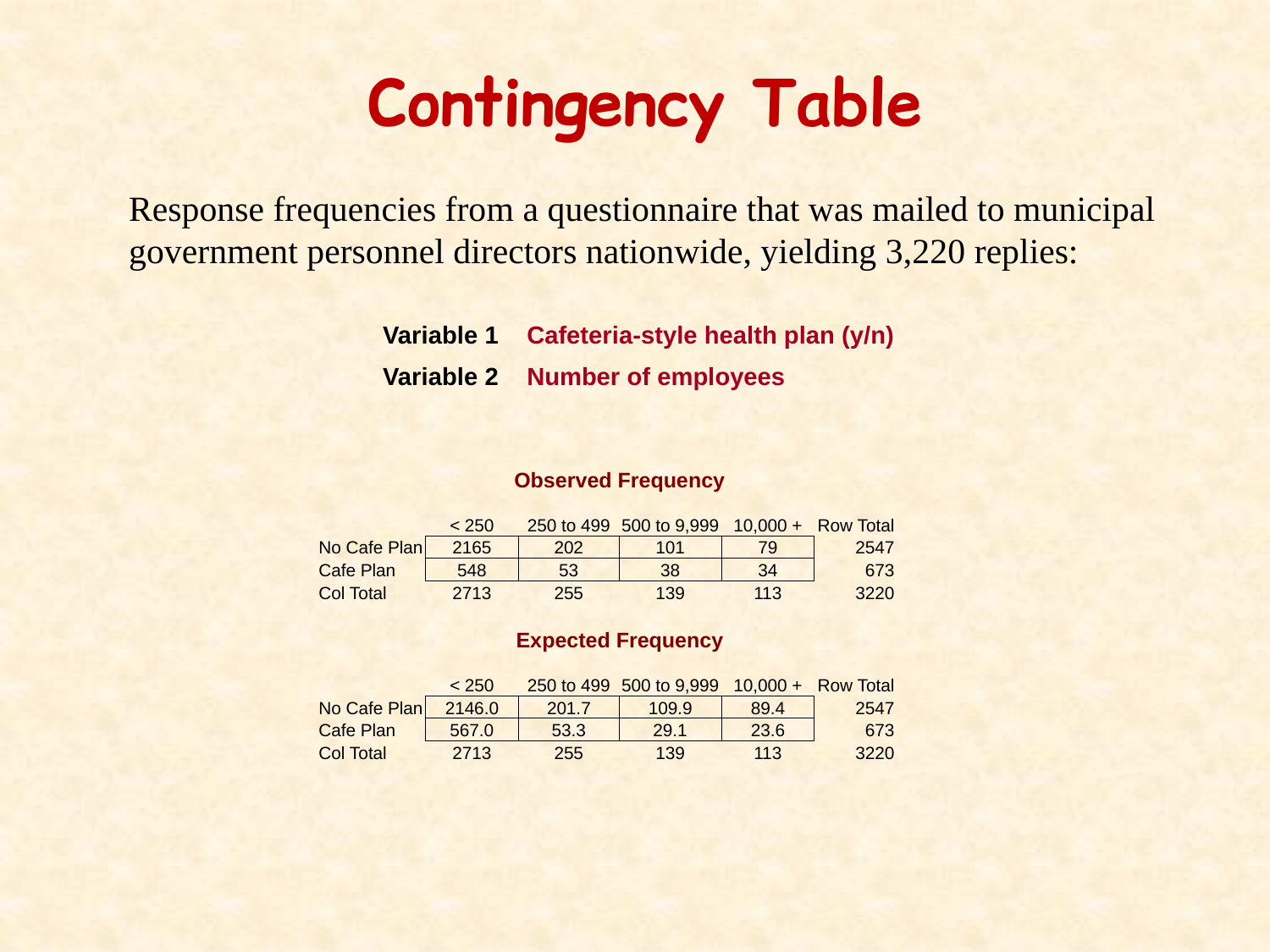

# Contingency Table
Response frequencies from a questionnaire that was mailed to municipal government personnel directors nationwide, yielding 3,220 replies:

		Variable 1    Cafeteria-style health plan (y/n)
		Variable 2    Number of employees
|  | Observed Frequency |  |  |  |  |  |
| --- | --- | --- | --- | --- | --- | --- |
|  | < 250 | 250 to 499 | 500 to 9,999 | 10,000 + | Row Total |  |
| No Cafe Plan | 2165 | 202 | 101 | 79 | 2547 |  |
| Cafe Plan | 548 | 53 | 38 | 34 | 673 |  |
| Col Total | 2713 | 255 | 139 | 113 | 3220 |  |
|  |  |  |  |  |  |  |
|  | Expected Frequency |  |  |  |  |  |
|  | < 250 | 250 to 499 | 500 to 9,999 | 10,000 + | Row Total |  |
| No Cafe Plan | 2146.0 | 201.7 | 109.9 | 89.4 | 2547 |  |
| Cafe Plan | 567.0 | 53.3 | 29.1 | 23.6 | 673 |  |
| Col Total | 2713 | 255 | 139 | 113 | 3220 |  |